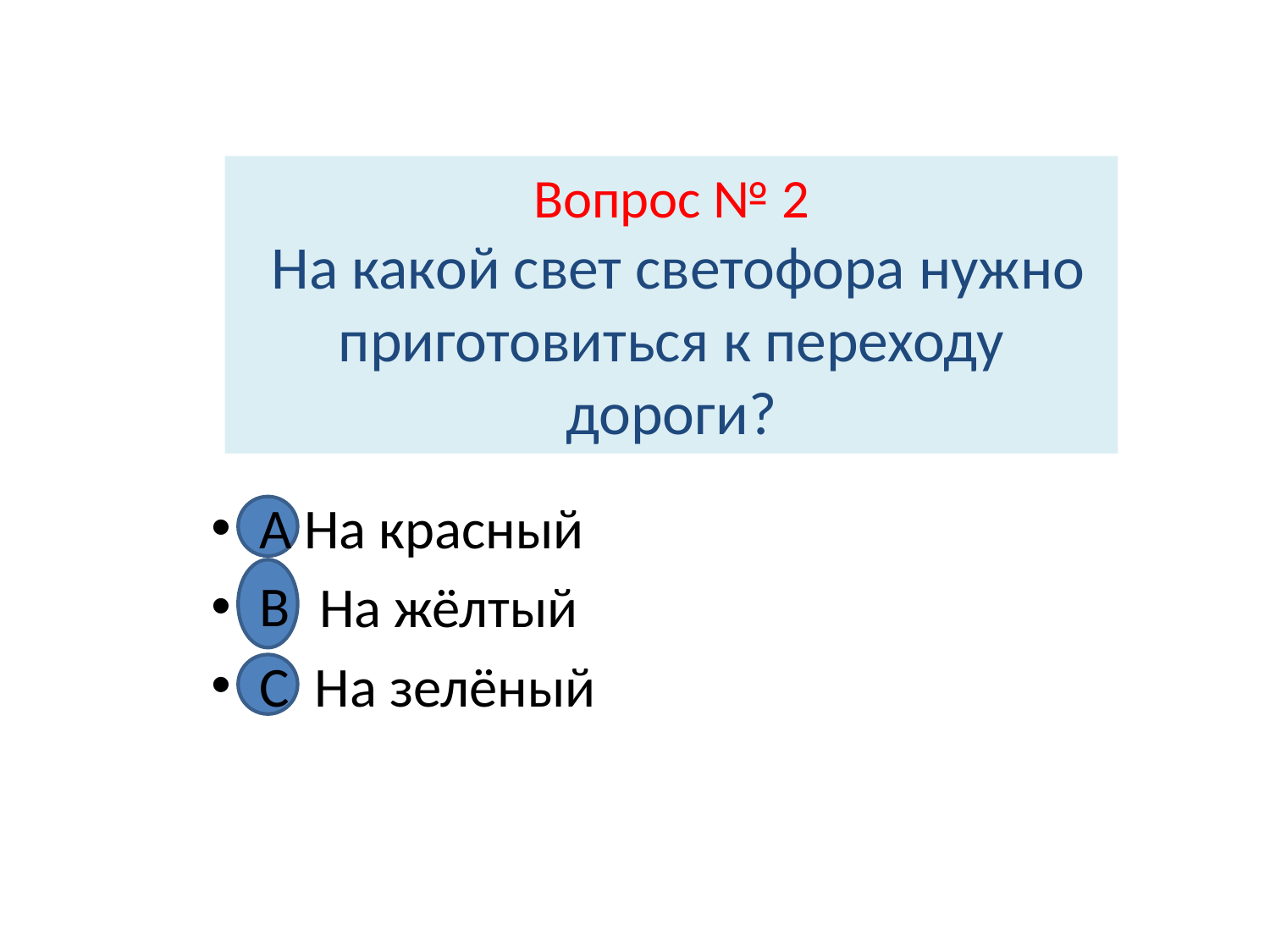

# Вопрос № 2 На какой свет светофора нужно приготовиться к переходу дороги?
А На красный
Н  На жёлтый
В  На зелёный

А
В
С